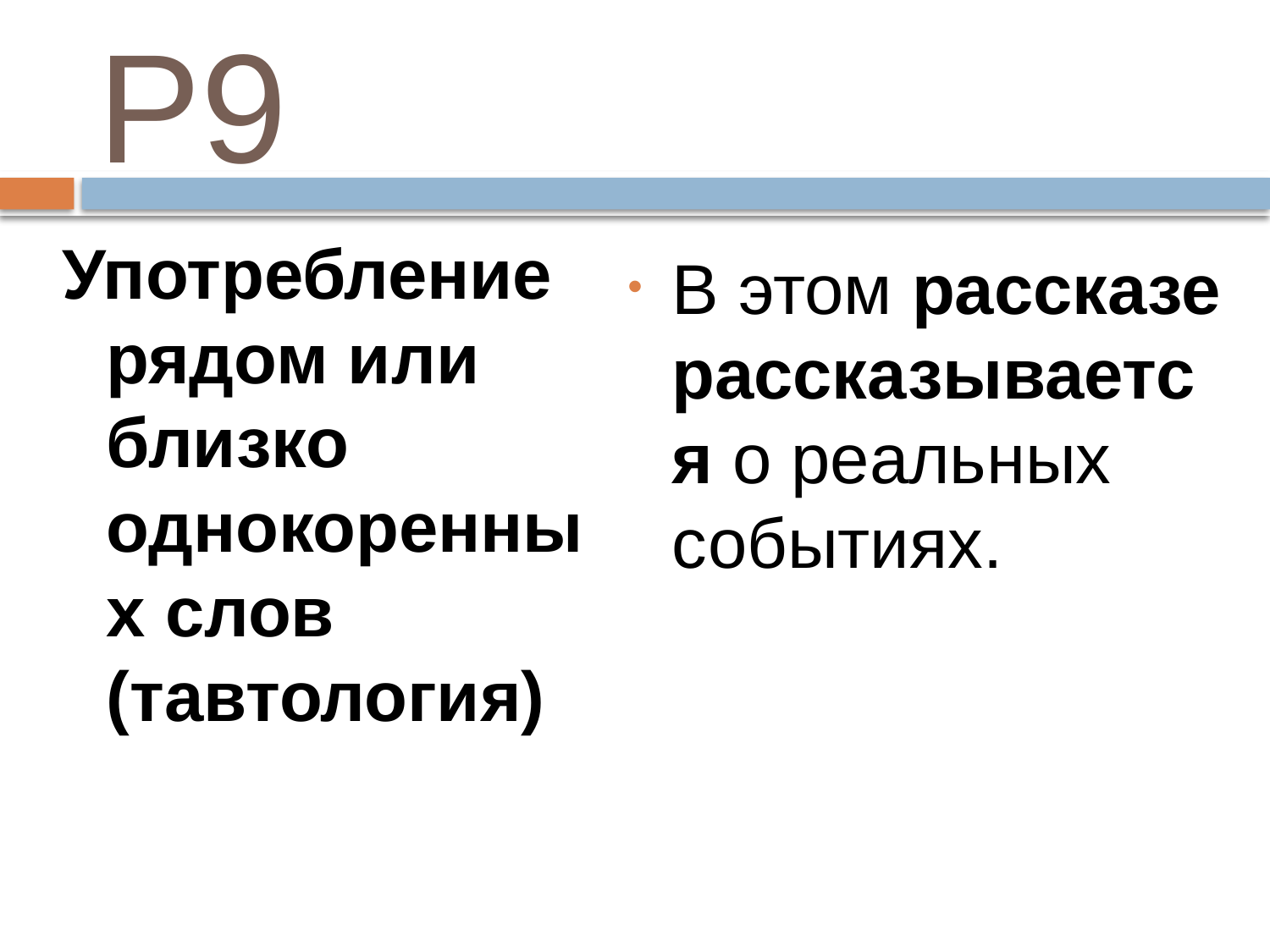

# Р9
Употребление рядом или близко однокоренных слов (тавтология)
В этом рассказе рассказывается о реальных событиях.